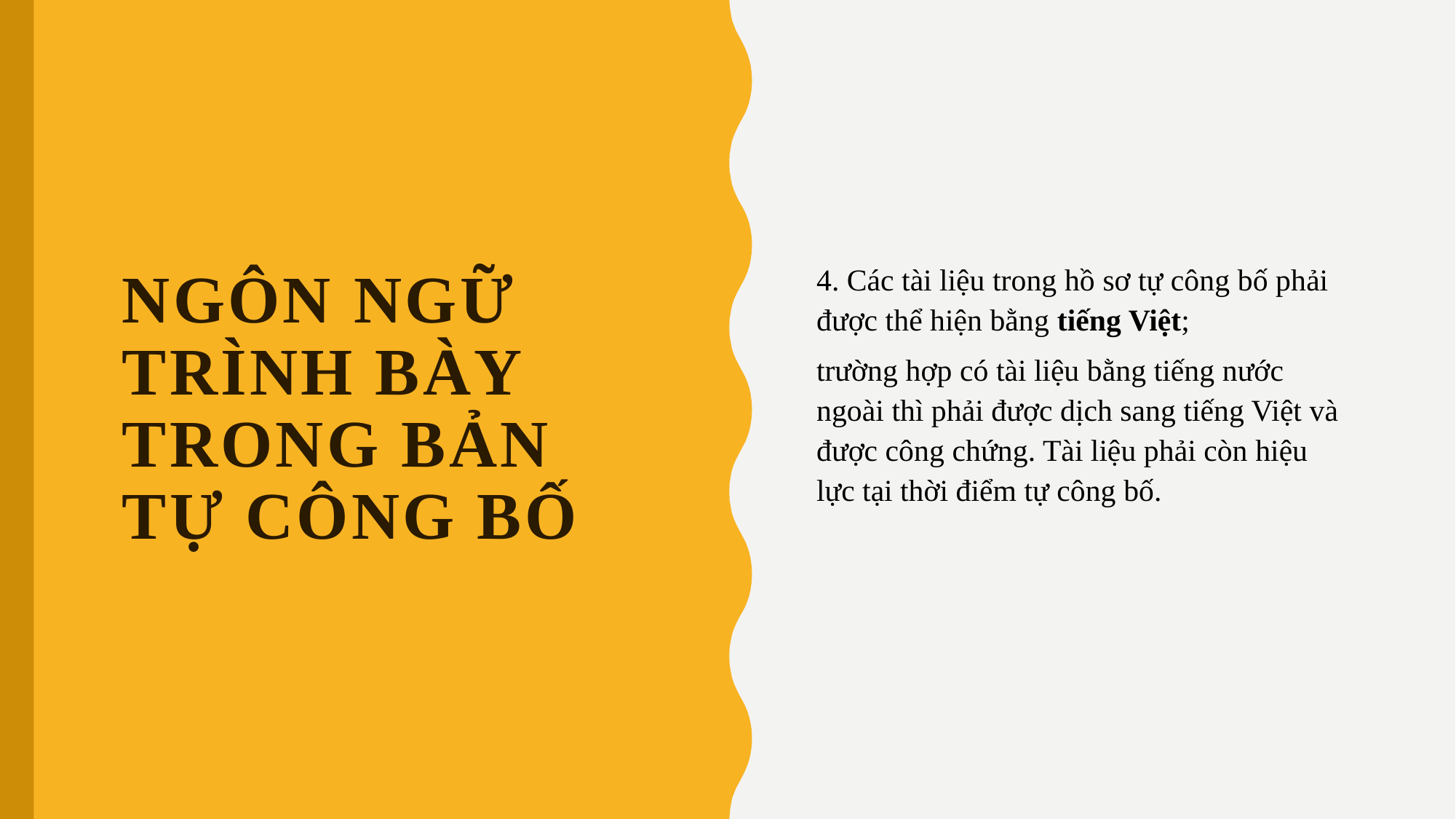

4. Các tài liệu trong hồ sơ tự công bố phải được thể hiện bằng tiếng Việt;
trường hợp có tài liệu bằng tiếng nước ngoài thì phải được dịch sang tiếng Việt và được công chứng. Tài liệu phải còn hiệu lực tại thời điểm tự công bố.

# Ngôn ngữ trình bày trong bản tự công bố